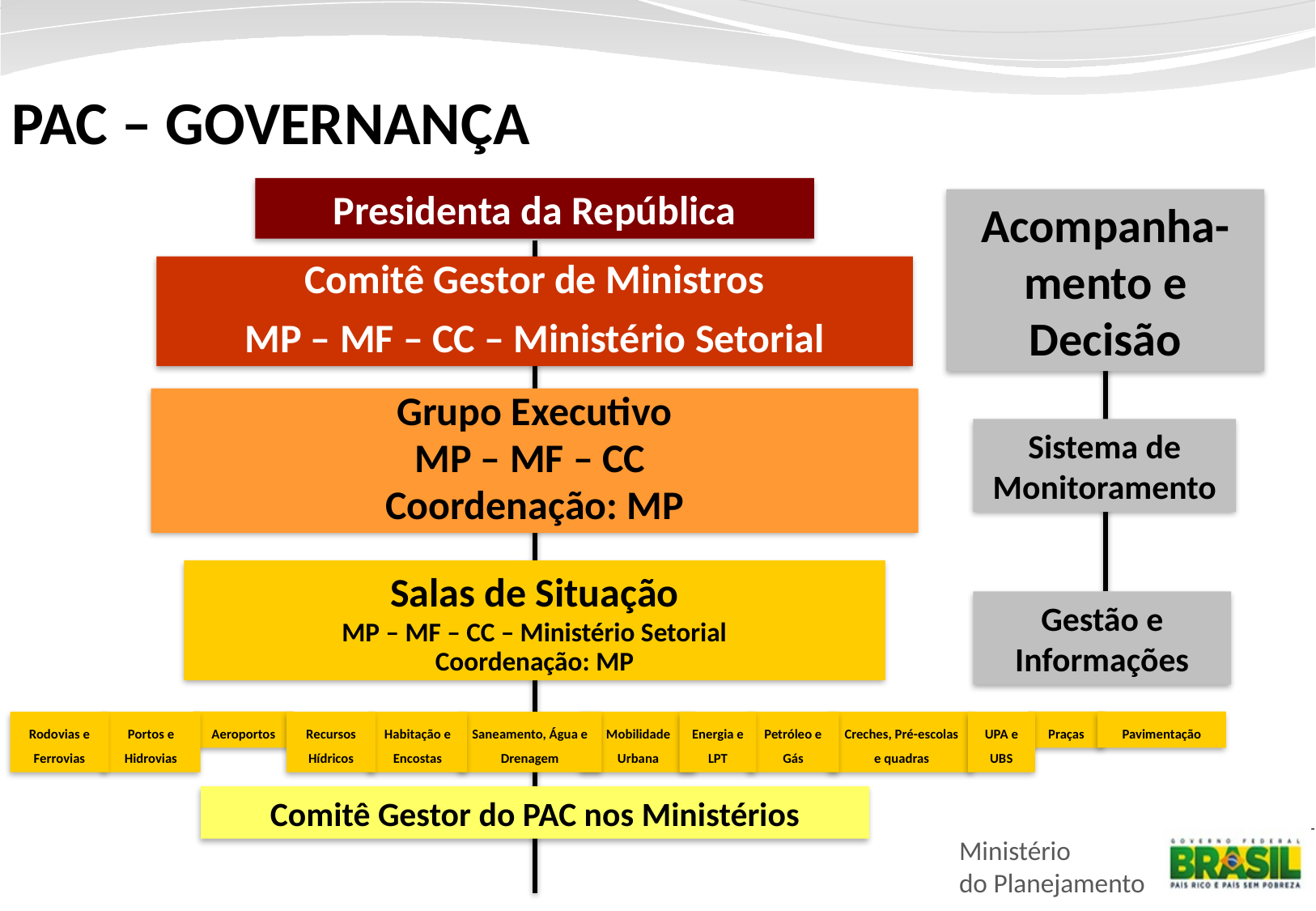

PAC – GOVERNANÇA
Presidenta da República
Acompanha-mento e Decisão

Comitê Gestor de Ministros
MP – MF – CC – Ministério Setorial

Grupo Executivo
MP – MF – CC
Coordenação: MP
Sistema de Monitoramento

Salas de Situação
MP – MF – CC – Ministério Setorial
Coordenação: MP
Gestão e Informações

Rodovias e Ferrovias
Portos e Hidrovias
Aeroportos
Recursos Hídricos
Habitação e Encostas
Saneamento, Água e Drenagem
Mobilidade Urbana
Energia e LPT
Petróleo e Gás
Creches, Pré-escolas e quadras
UPA e UBS
Praças
Pavimentação
Comitê Gestor do PAC nos Ministérios